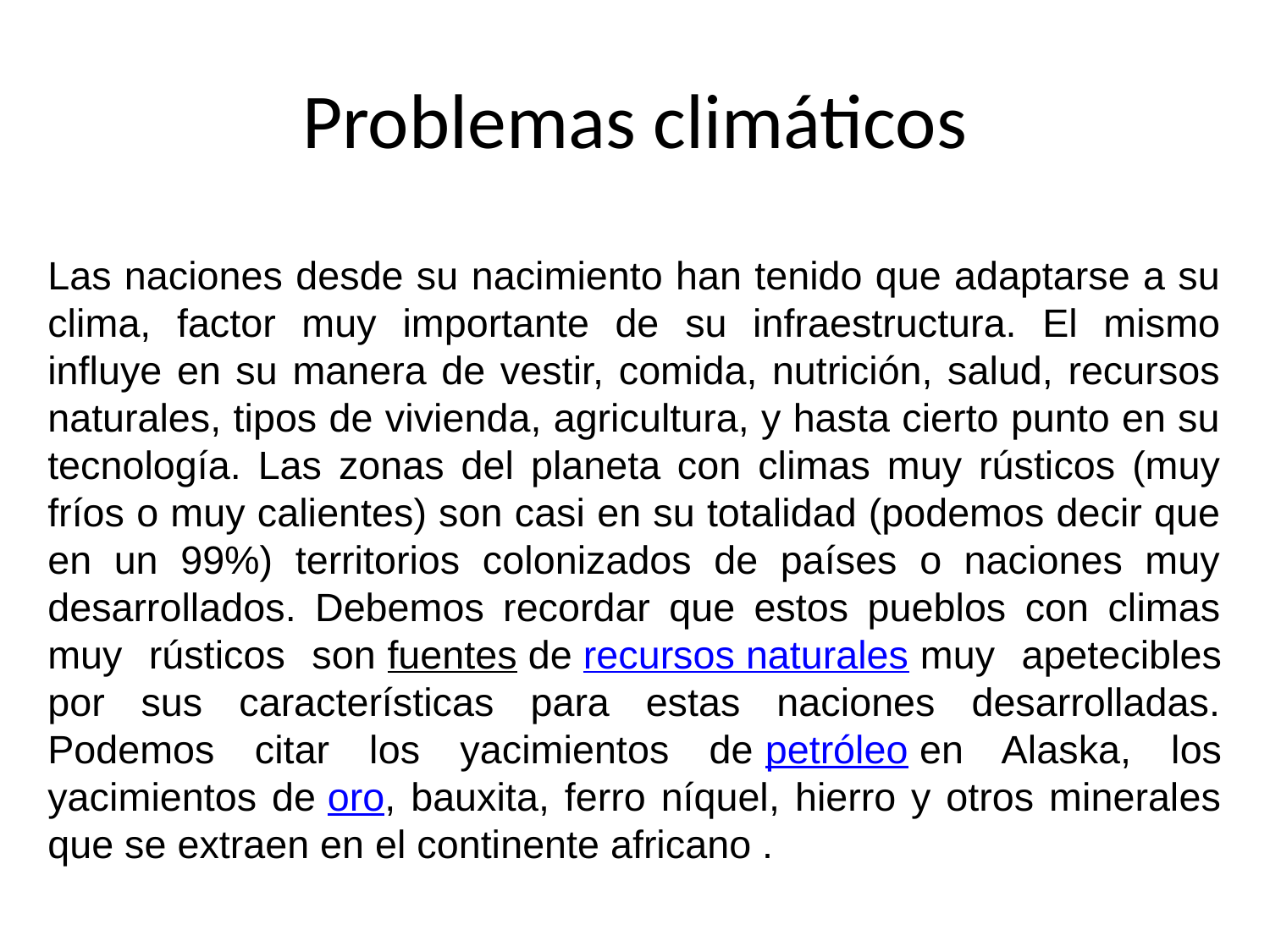

# Problemas climáticos
Las naciones desde su nacimiento han tenido que adaptarse a su clima, factor muy importante de su infraestructura. El mismo influye en su manera de vestir, comida, nutrición, salud, recursos naturales, tipos de vivienda, agricultura, y hasta cierto punto en su tecnología. Las zonas del planeta con climas muy rústicos (muy fríos o muy calientes) son casi en su totalidad (podemos decir que en un 99%) territorios colonizados de países o naciones muy desarrollados. Debemos recordar que estos pueblos con climas muy rústicos son fuentes de recursos naturales muy apetecibles por sus características para estas naciones desarrolladas. Podemos citar los yacimientos de petróleo en Alaska, los yacimientos de oro, bauxita, ferro níquel, hierro y otros minerales que se extraen en el continente africano .